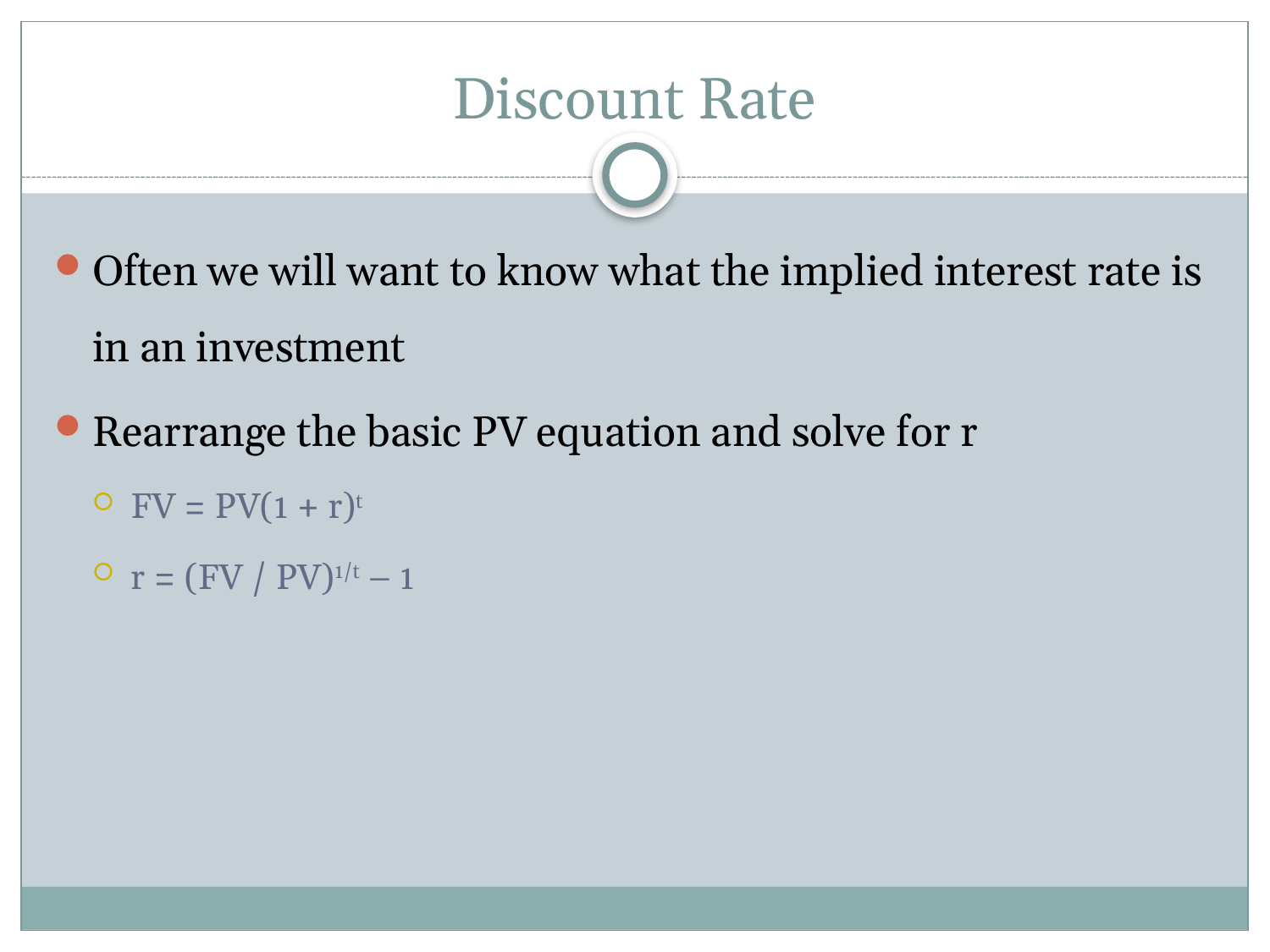

# Discount Rate
Often we will want to know what the implied interest rate is in an investment
Rearrange the basic PV equation and solve for r
FV = PV(1 + r)t
r = (FV / PV)1/t – 1